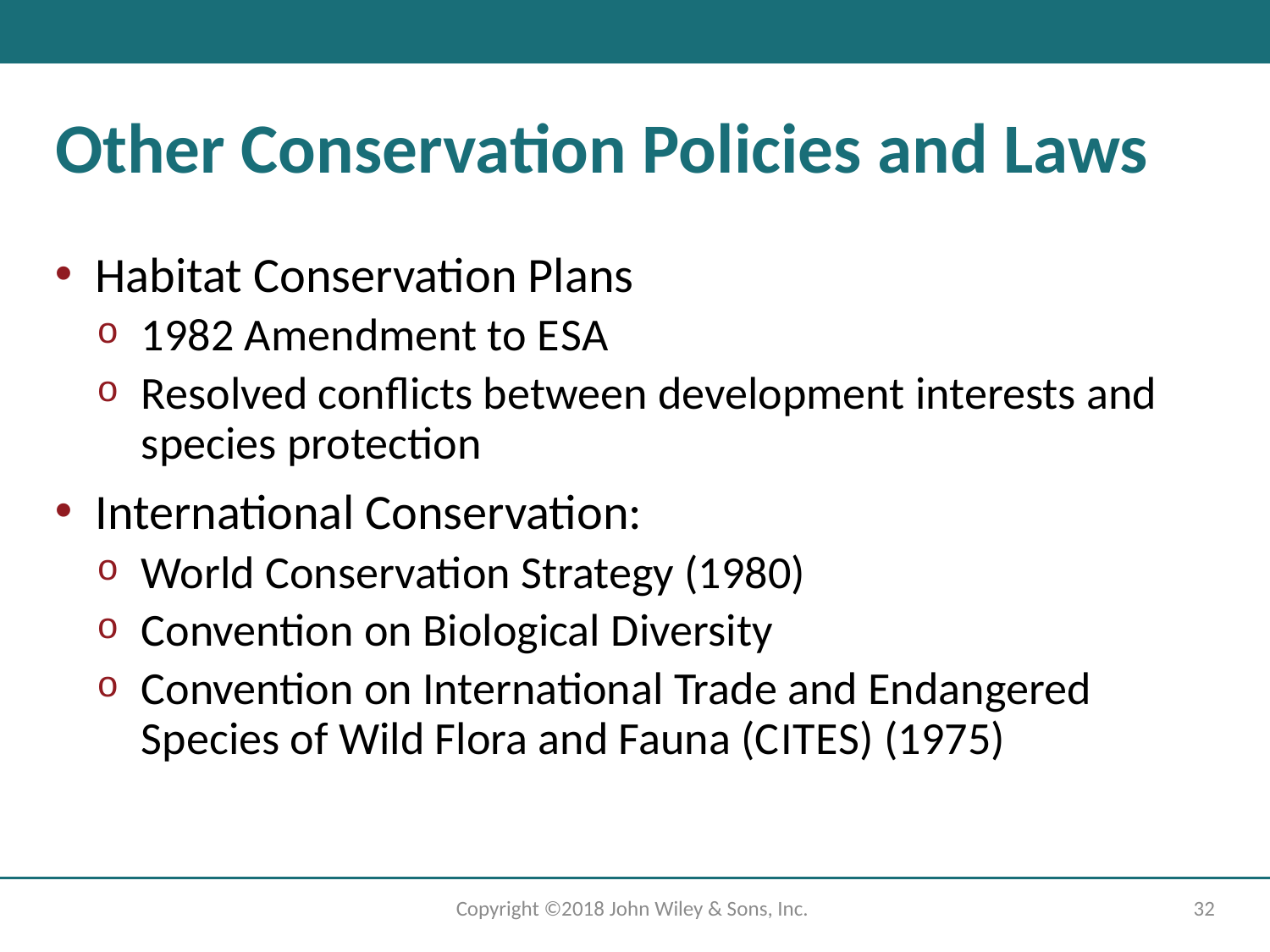

# Other Conservation Policies and Laws
Habitat Conservation Plans
1982 Amendment to E S A
Resolved conflicts between development interests and species protection
International Conservation:
World Conservation Strategy (1980)
Convention on Biological Diversity
Convention on International Trade and Endangered Species of Wild Flora and Fauna (C I T E S) (1975)
Copyright ©2018 John Wiley & Sons, Inc.
32